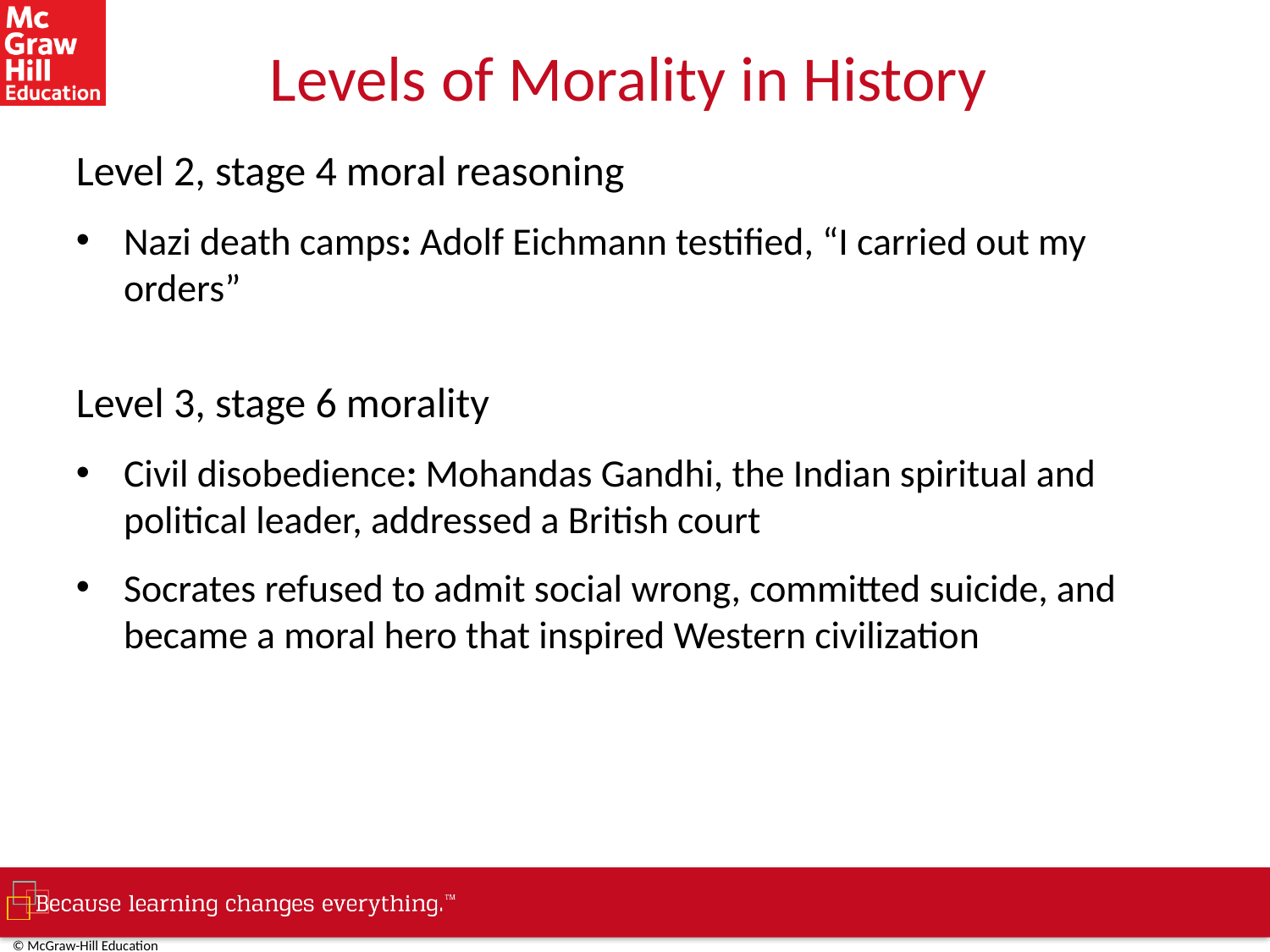

# Levels of Morality in History
Level 2, stage 4 moral reasoning
Nazi death camps: Adolf Eichmann testified, “I carried out my orders”

Level 3, stage 6 morality
Civil disobedience: Mohandas Gandhi, the Indian spiritual and political leader, addressed a British court
Socrates refused to admit social wrong, committed suicide, and became a moral hero that inspired Western civilization